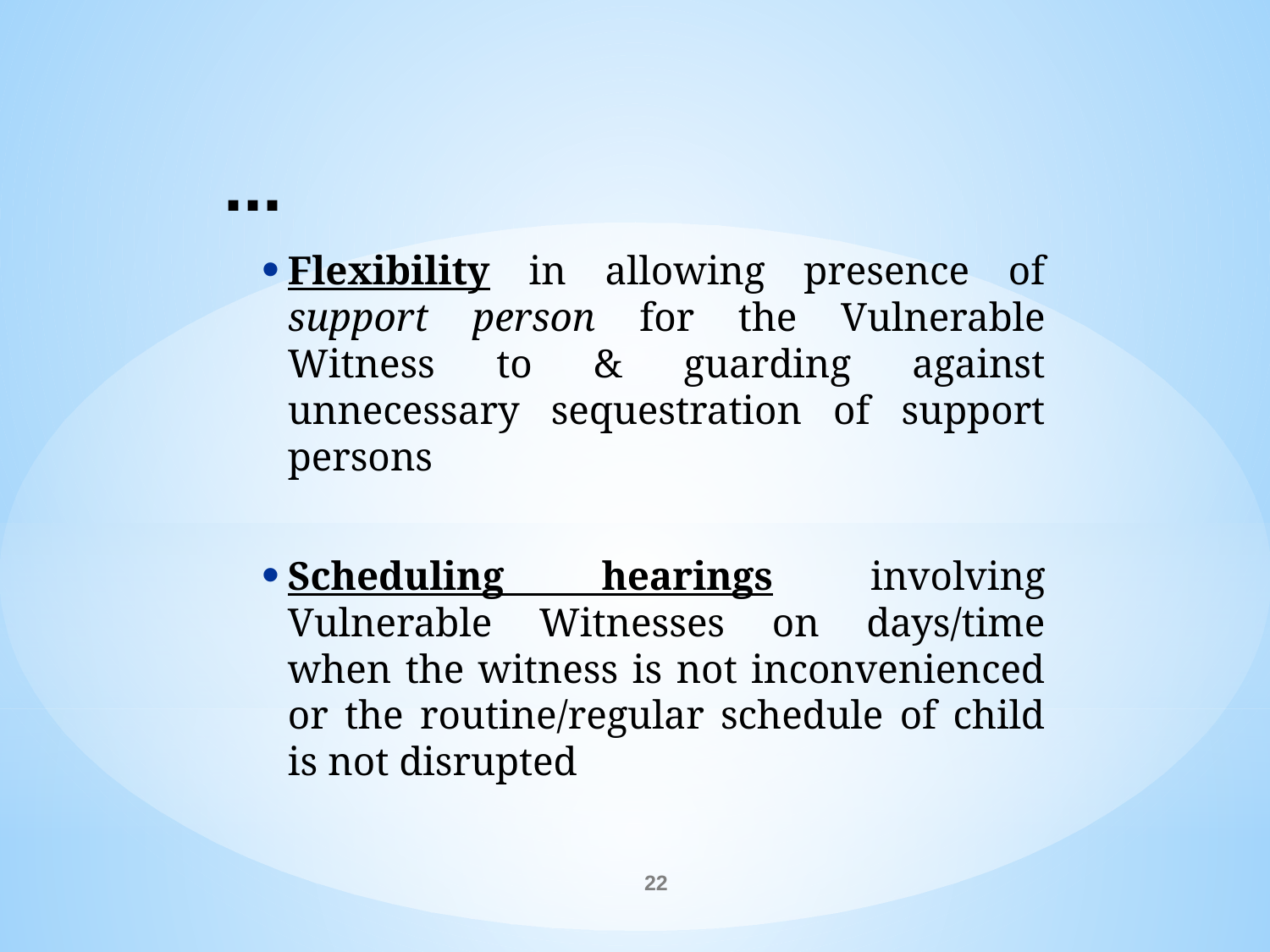

...

Flexibility in allowing presence of support person for the Vulnerable Witness to & guarding against unnecessary sequestration of support persons

Scheduling hearings involving Vulnerable Witnesses on days/time when the witness is not inconvenienced or the routine/regular schedule of child is not disrupted
22